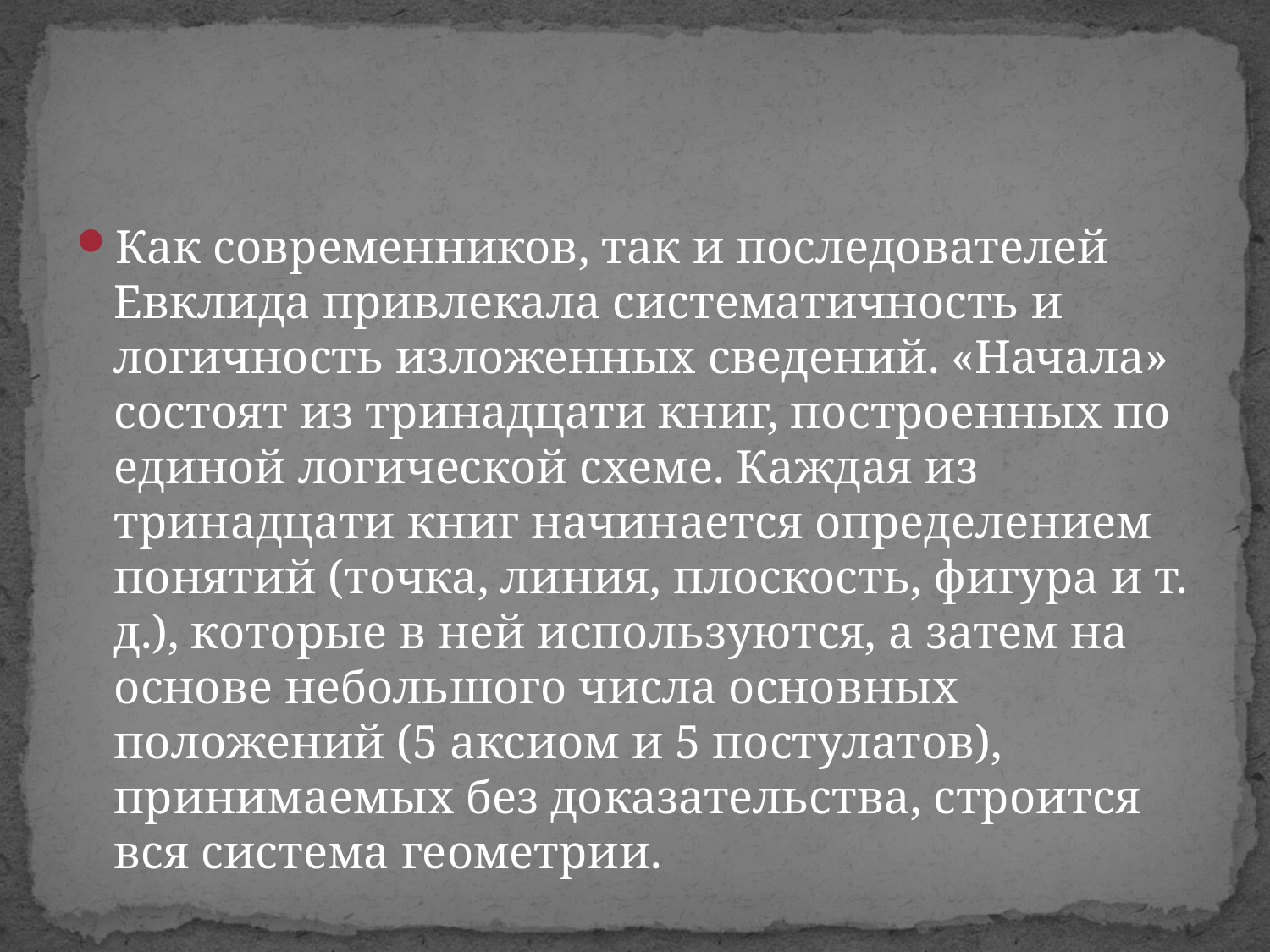

#
Как современников, так и последователей Евклида привлекала систематичность и логичность изложенных сведений. «Начала» состоят из тринадцати книг, построенных по единой логической схеме. Каждая из тринадцати книг начинается определением понятий (точка, линия, плоскость, фигура и т. д.), которые в ней используются, а затем на основе небольшого числа основных положений (5 аксиом и 5 постулатов), принимаемых без доказательства, строится вся система геометрии.